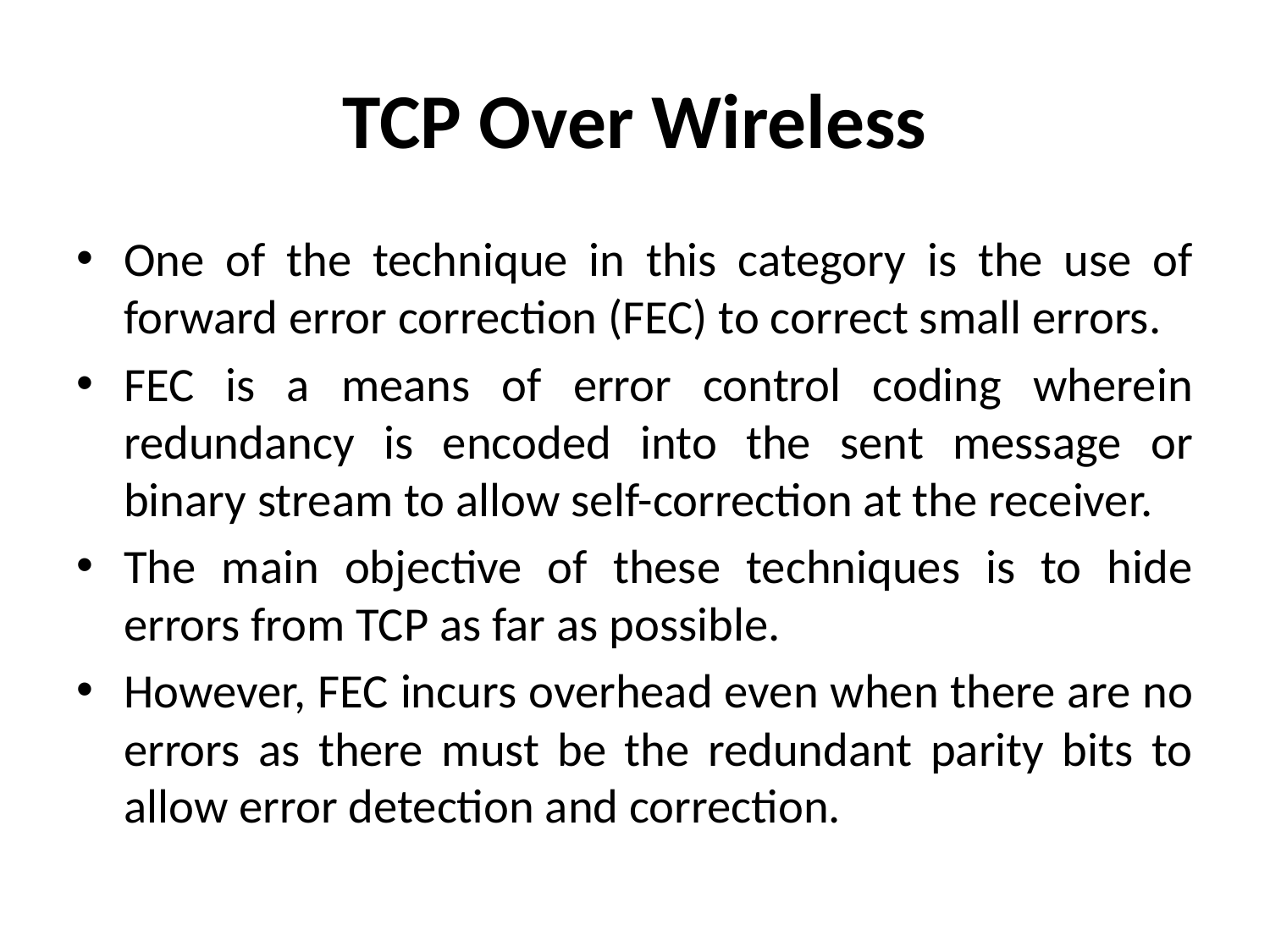

# TCP Over Wireless
One of the technique in this category is the use of forward error correction (FEC) to correct small errors.
FEC is a means of error control coding wherein redundancy is encoded into the sent message or binary stream to allow self-correction at the receiver.
The main objective of these techniques is to hide errors from TCP as far as possible.
However, FEC incurs overhead even when there are no errors as there must be the redundant parity bits to allow error detection and correction.